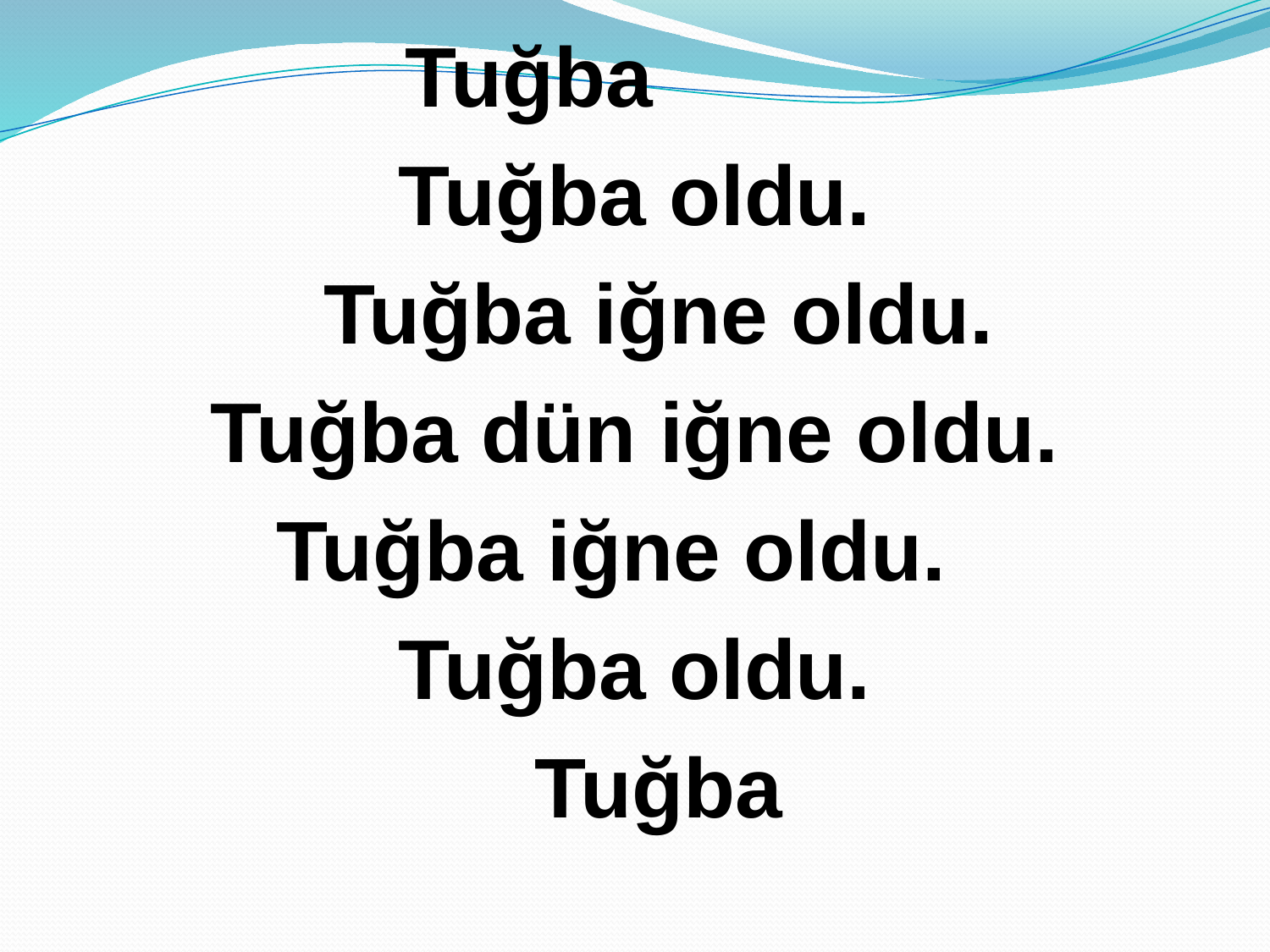

Tuğba
Tuğba oldu.
   Tuğba iğne oldu.
 Tuğba dün iğne oldu.
Tuğba iğne oldu.
Tuğba oldu.
  Tuğba